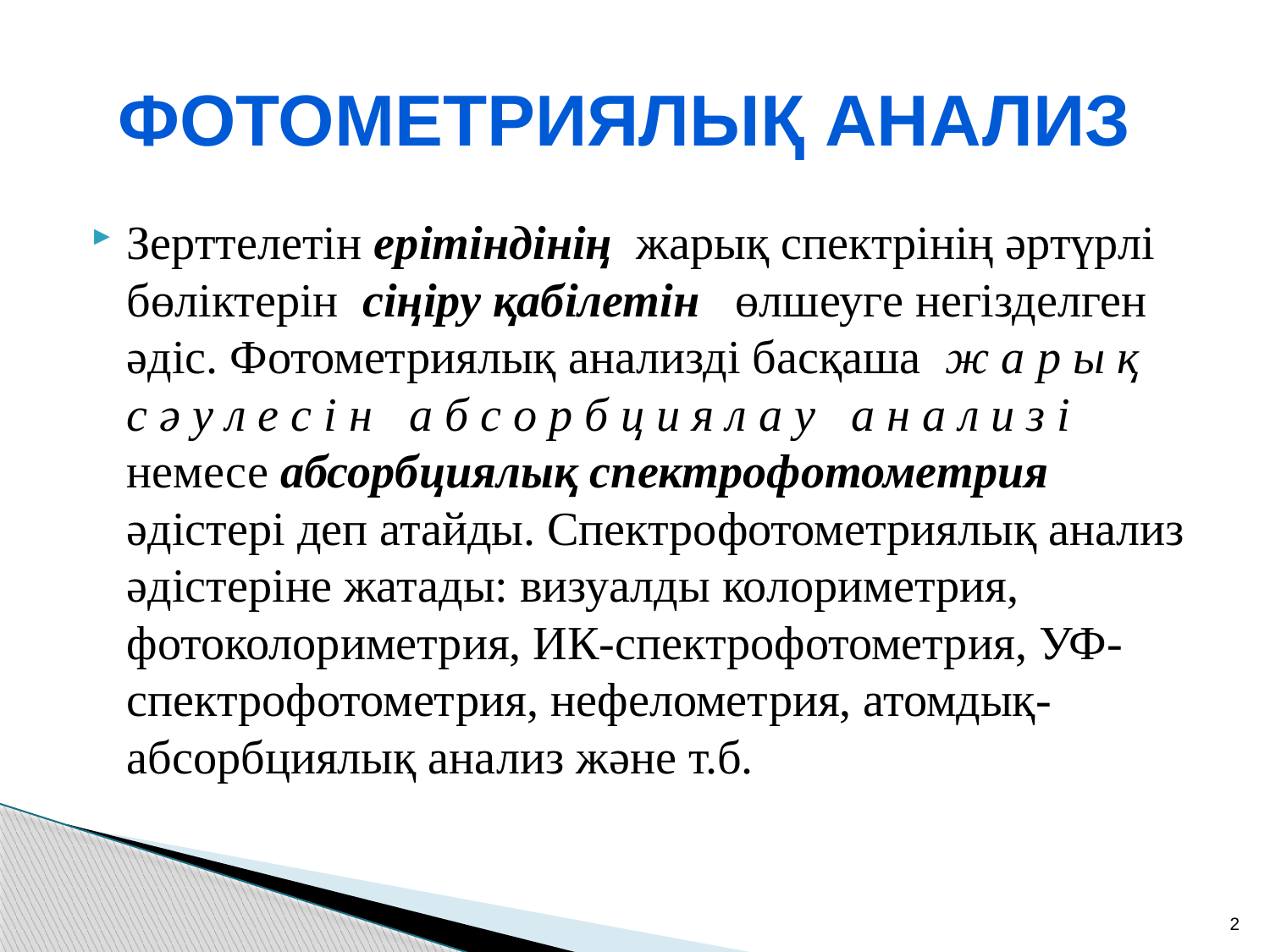

# Фотометриялық анализ
Зерттелетін ерітіндінің  жарық спектрінің әртүрлі бөліктерін  сіңіру қабілетін   өлшеуге негізделген әдіс. Фотометриялық анализді басқаша  ж а р ы қ   с ә у л е с і н   а б с о р б ц и я л а у   а н а л и з і  немесе абсорбциялық спектрофотометрия   әдістері деп атайды. Спектрофотометриялық анализ әдістеріне жатады: визуалды колориметрия, фотоколориметрия, ИК-спектрофотометрия, УФ-спектрофотометрия, нефелометрия, атомдық-абсорбциялық анализ және т.б.

2